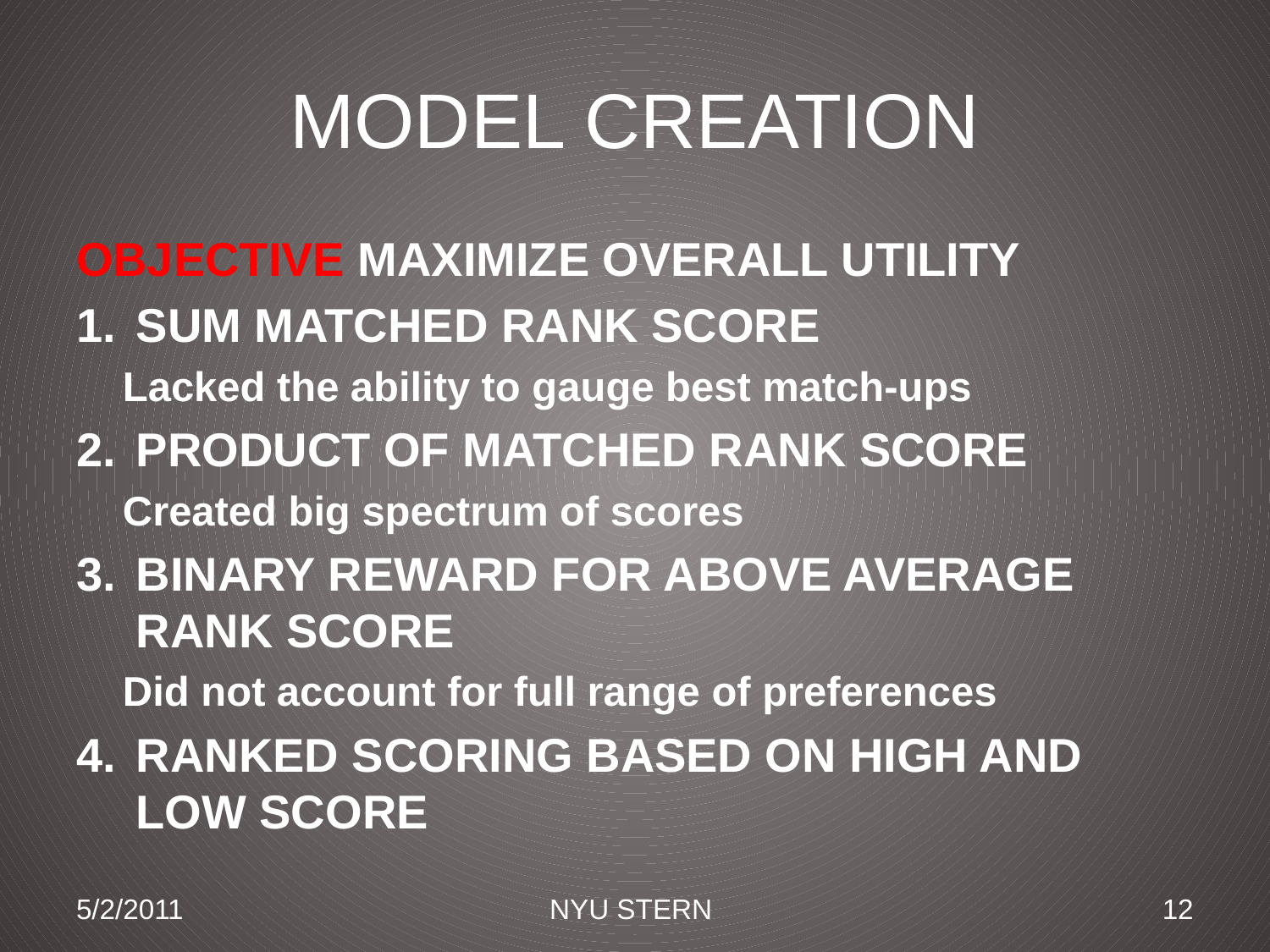

# MODEL CREATION
OBJECTIVE MAXIMIZE OVERALL UTILITY
SUM MATCHED RANK SCORE
Lacked the ability to gauge best match-ups
PRODUCT OF MATCHED RANK SCORE
Created big spectrum of scores
BINARY REWARD FOR ABOVE AVERAGE RANK SCORE
Did not account for full range of preferences
RANKED SCORING BASED ON HIGH AND LOW SCORE

5/2/2011
NYU STERN
12